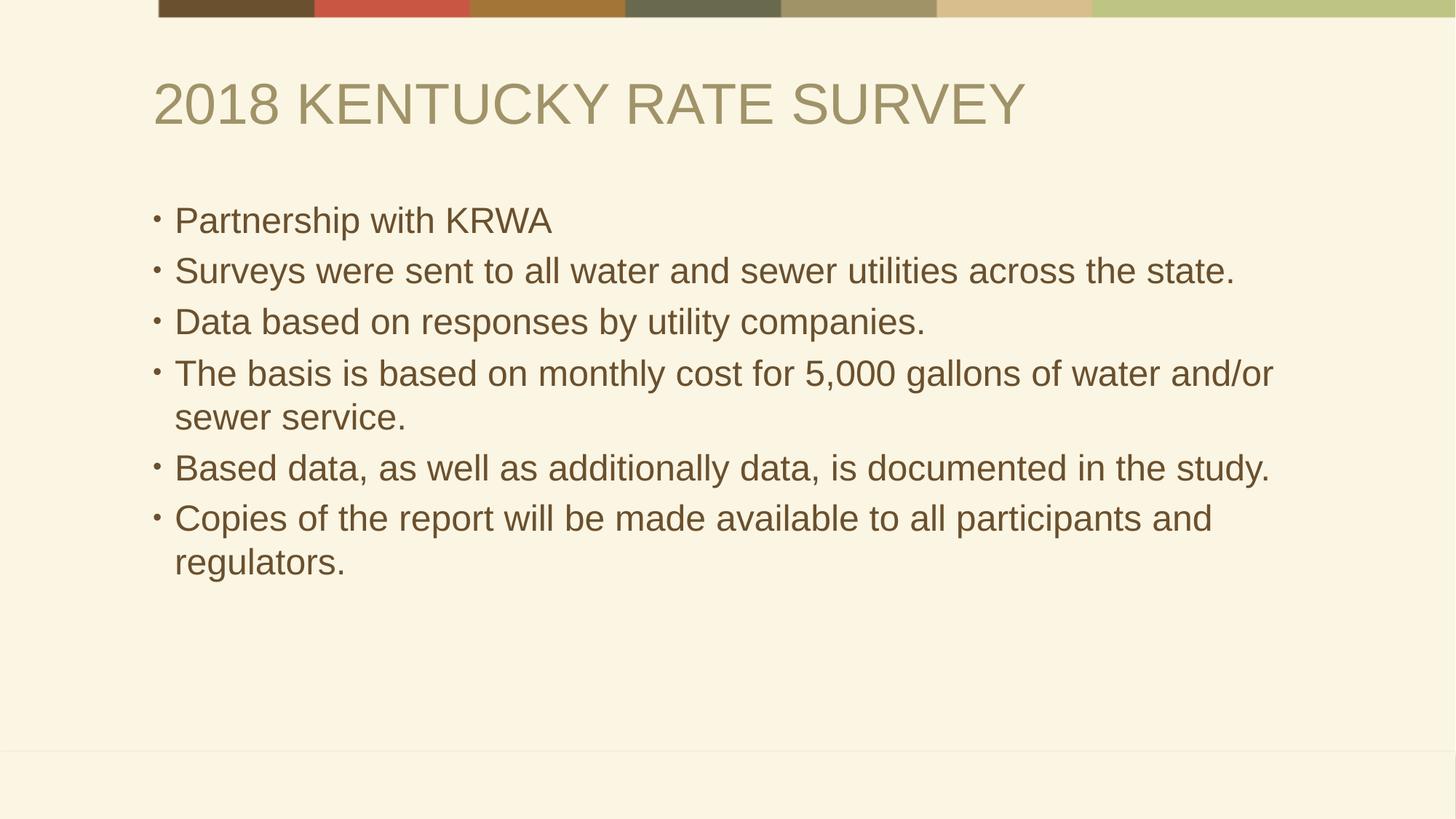

# 2018 Kentucky Rate Survey
Partnership with KRWA
Surveys were sent to all water and sewer utilities across the state.
Data based on responses by utility companies.
The basis is based on monthly cost for 5,000 gallons of water and/or sewer service.
Based data, as well as additionally data, is documented in the study.
Copies of the report will be made available to all participants and regulators.